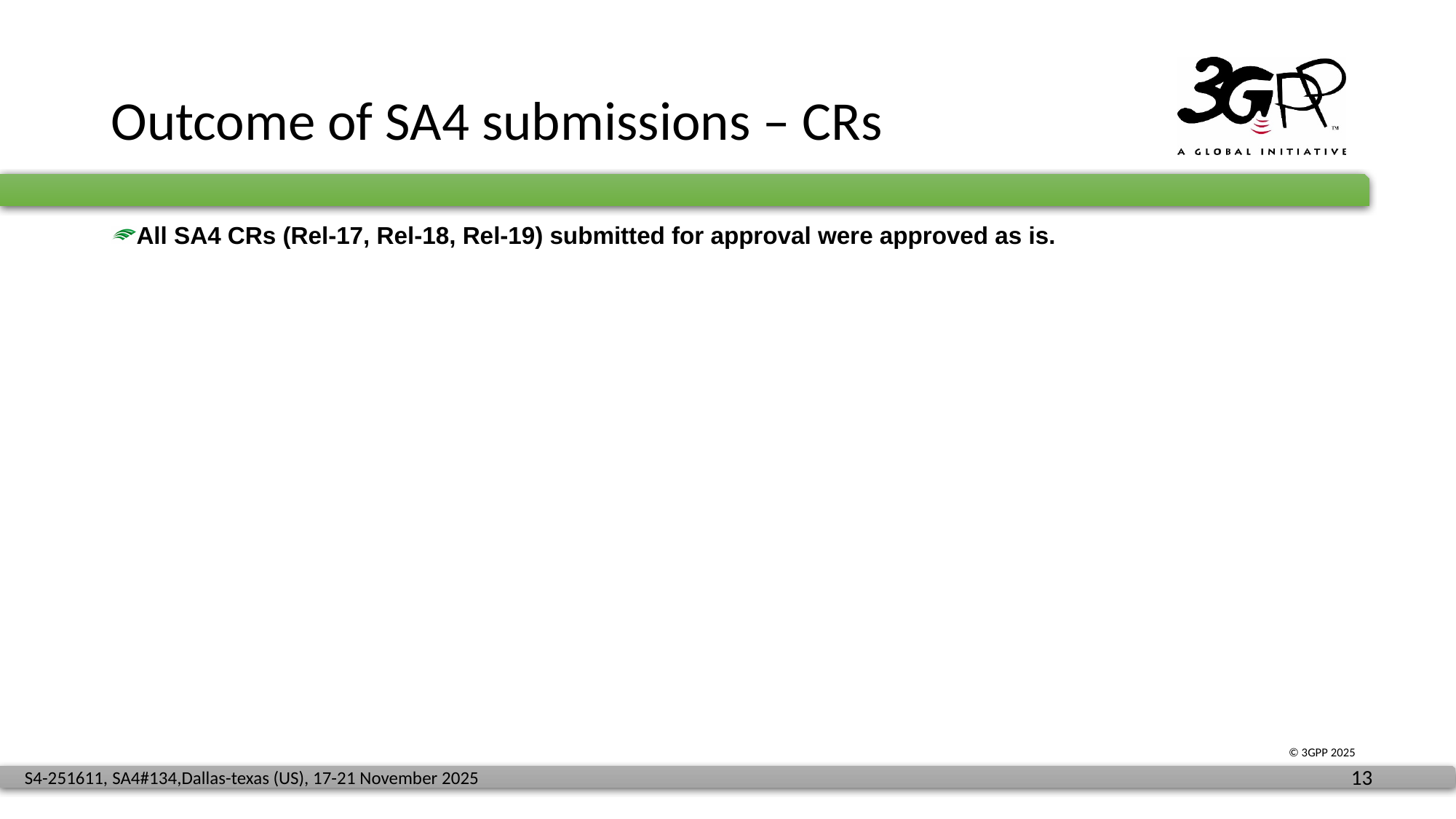

# Outcome of SA4 submissions – CRs
All SA4 CRs (Rel-17, Rel-18, Rel-19) submitted for approval were approved as is.